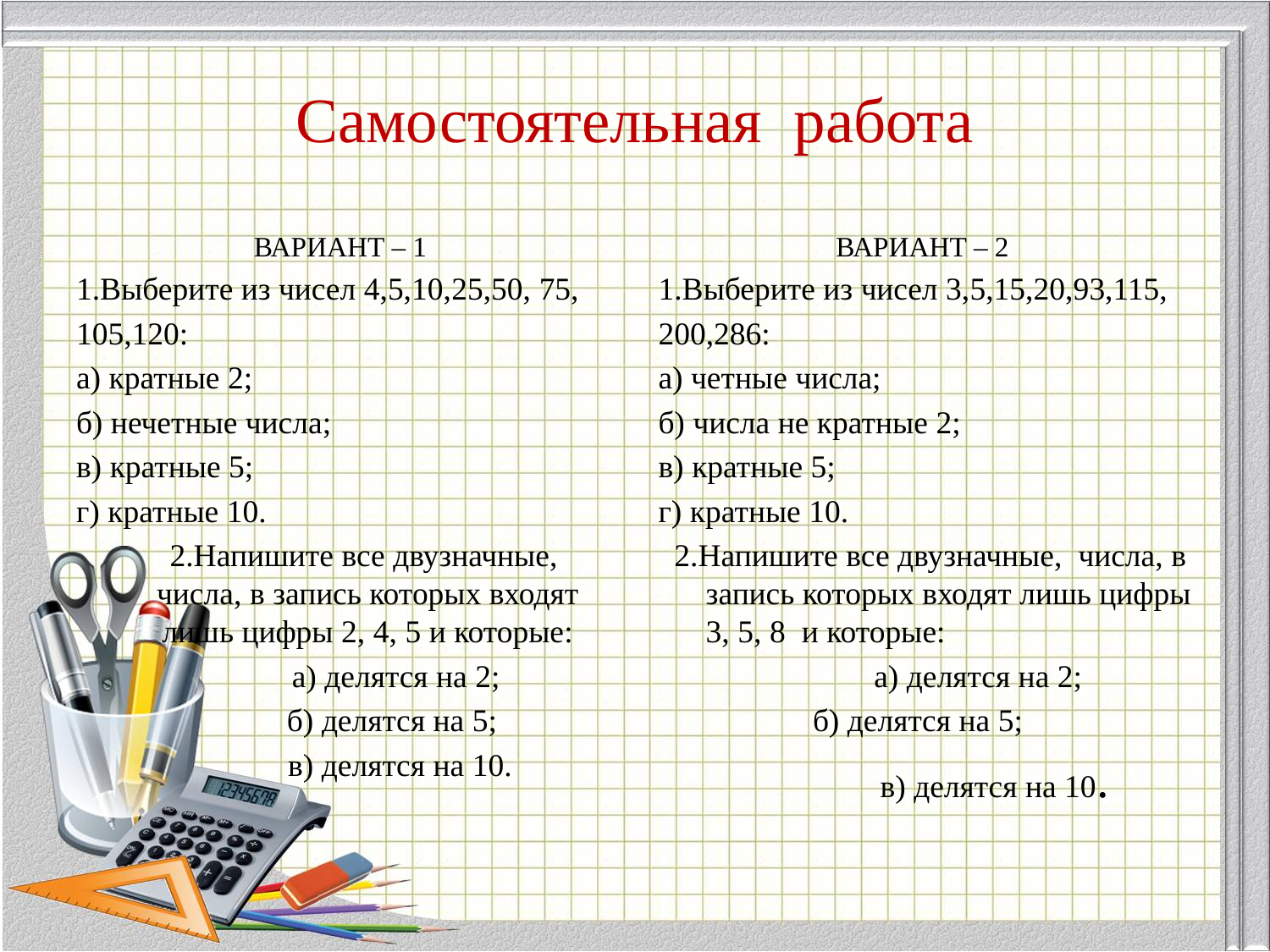

# Самостоятельная  работа
ВАРИАНТ – 1
1.Выберите из чисел 4,5,10,25,50, 75,
105,120:
а) кратные 2;
б) нечетные числа;
в) кратные 5;
г) кратные 10.
         2.Напишите все двузначные,     числа, в запись которых входят лишь цифры 2, 4, 5 и которые:
             а) делятся на 2;
            б) делятся на 5;
              в) делятся на 10.
ВАРИАНТ – 2
1.Выберите из чисел 3,5,15,20,93,115,
200,286:
а) четные числа;
б) числа не кратные 2;
в) кратные 5;
г) кратные 10.
  2.Напишите все двузначные,  числа, в запись которых входят лишь цифры 3, 5, 8  и которые:
             а) делятся на 2;
            б) делятся на 5;
                 в) делятся на 10.